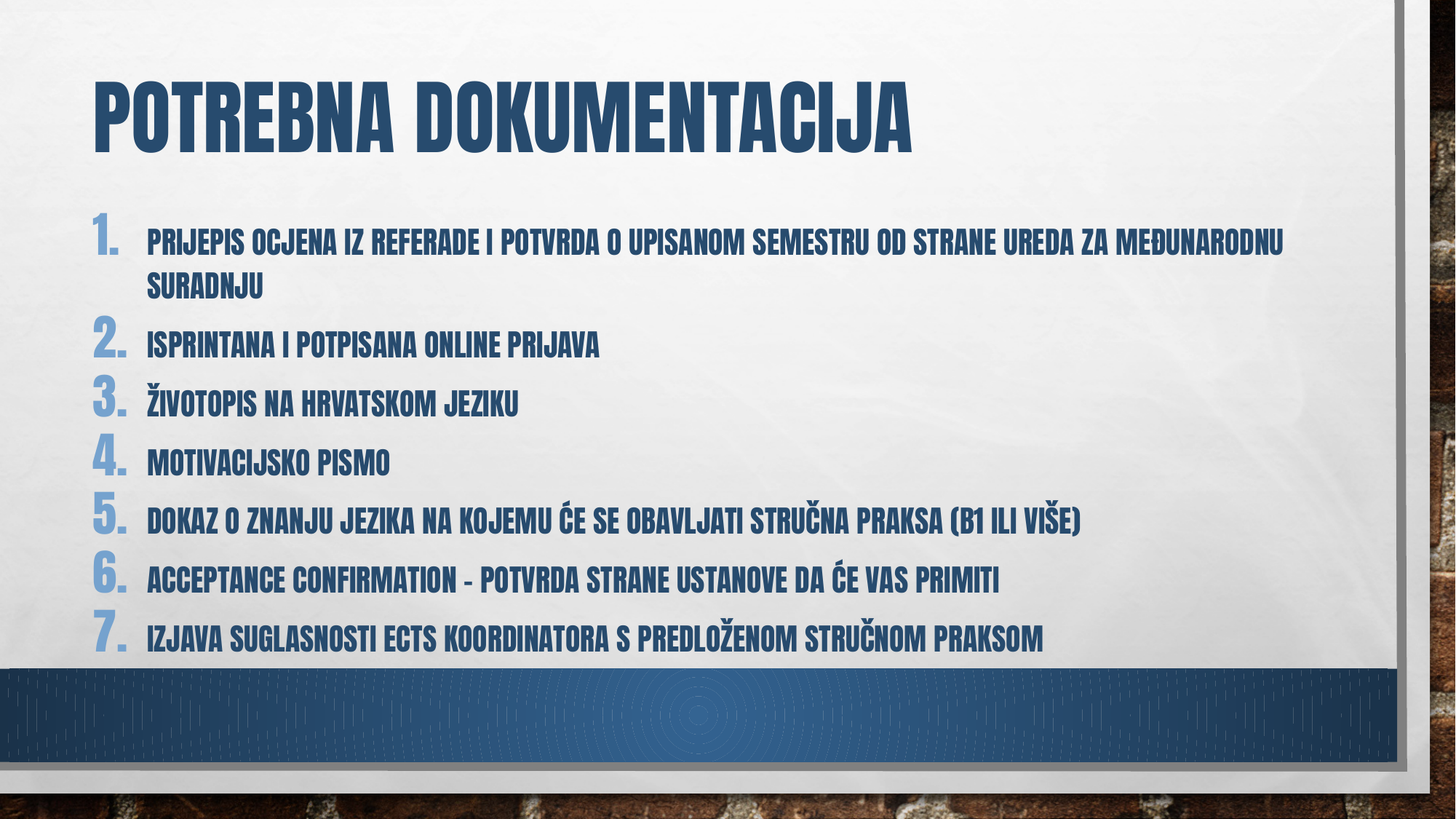

# Potrebna dokumentacija
Prijepis ocjena iz referade i potvrda o upisanom semestru od strane ureda za međunarodnu suradnju
Isprintana i potpisana online prijava
Životopis na hrvatskom jeziku
Motivacijsko pismo
Dokaz o znanju jezika na kojemu će se obavljati stručna praksa (b1 ili više)
Acceptance Confirmation – potvrda strane ustanove da će vas primiti
Izjava suglasnosti ECTS koordinatora s predloženom stručnom praksom